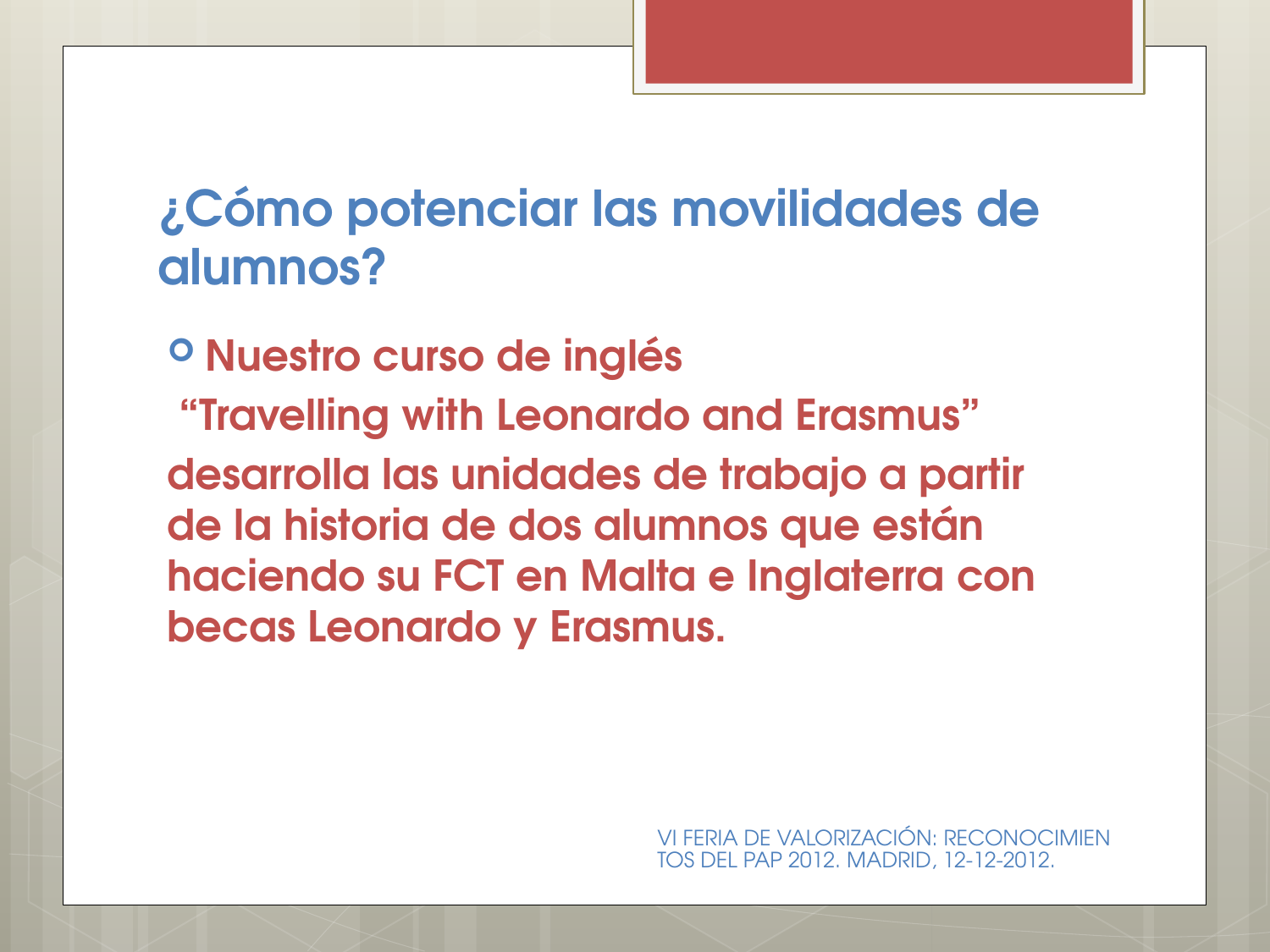

# ¿Cómo potenciar las movilidades de alumnos?
Nuestro curso de inglés
 “Travelling with Leonardo and Erasmus”
desarrolla las unidades de trabajo a partir de la historia de dos alumnos que están haciendo su FCT en Malta e Inglaterra con becas Leonardo y Erasmus.
VI FERIA DE VALORIZACIÓN: RECONOCIMIENTOS DEL PAP 2012. MADRID, 12-12-2012.